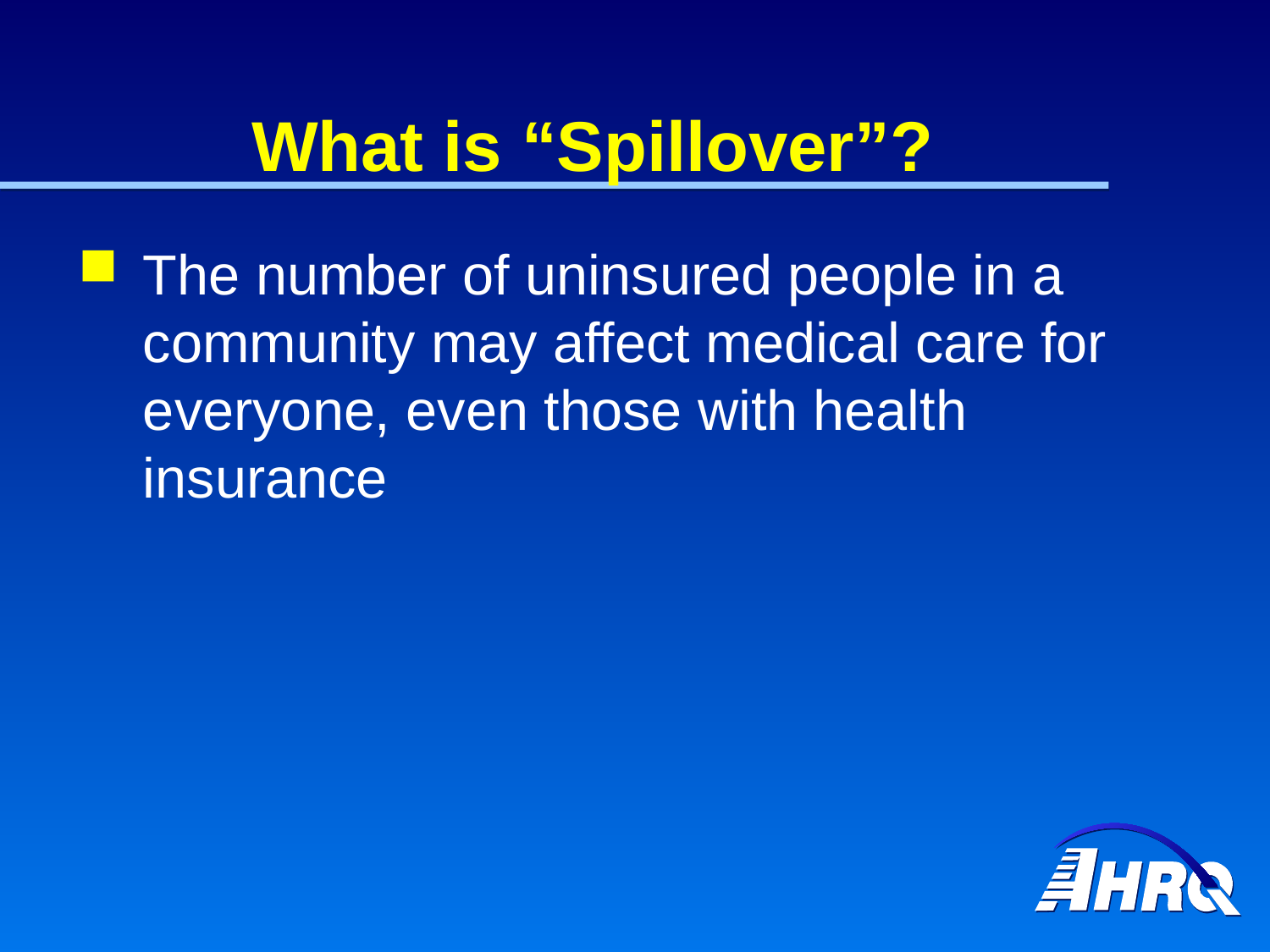

# What is “Spillover”?
The number of uninsured people in a community may affect medical care for everyone, even those with health insurance